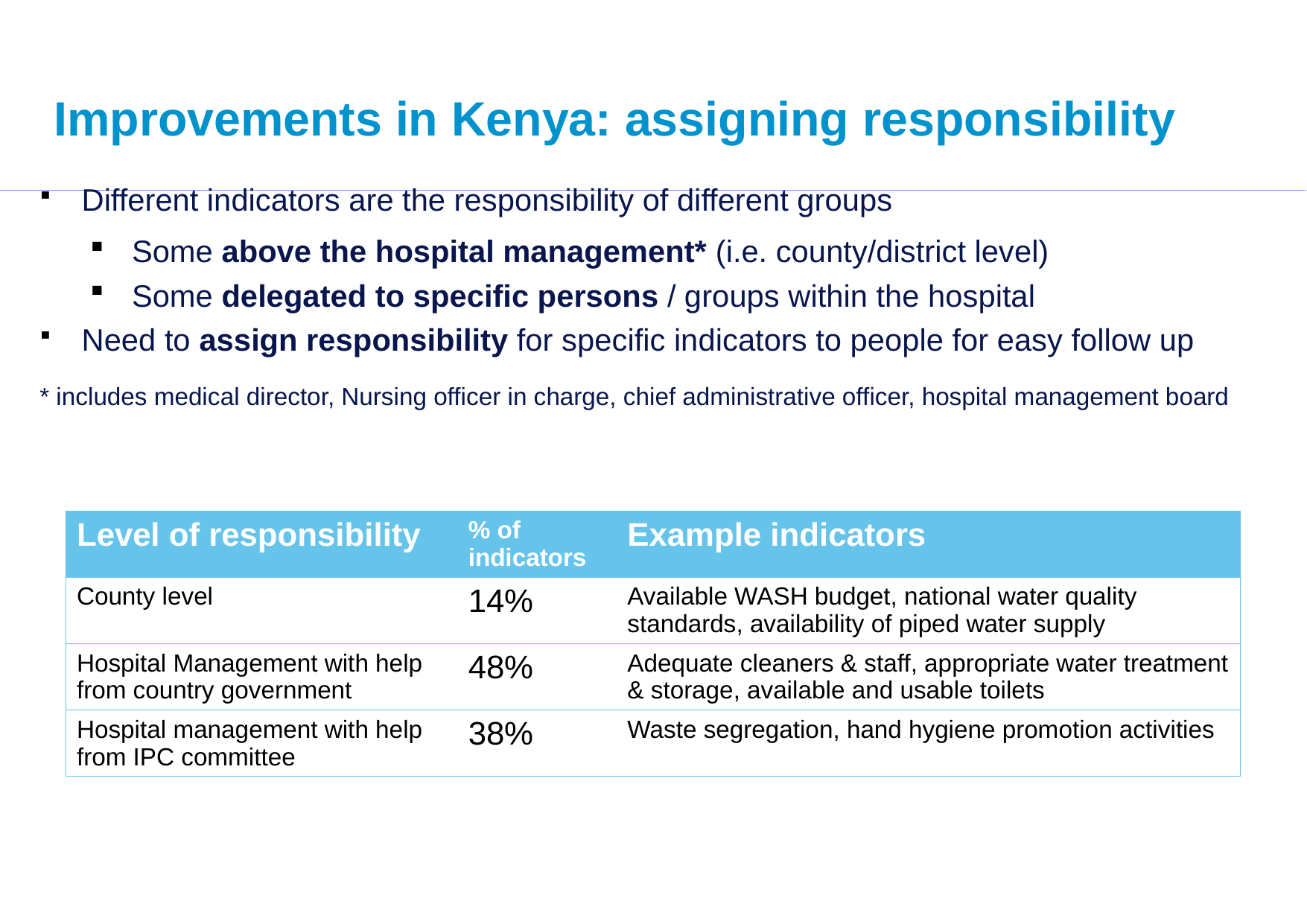

# Improvements in Kenya: assigning responsibility
Different indicators are the responsibility of different groups
Some above the hospital management* (i.e. county/district level)
Some delegated to specific persons / groups within the hospital
Need to assign responsibility for specific indicators to people for easy follow up
* includes medical director, Nursing officer in charge, chief administrative officer, hospital management board

| Level of responsibility | % of indicators | Example indicators |
| --- | --- | --- |
| County level | 14% | Available WASH budget, national water quality standards, availability of piped water supply |
| Hospital Management with help from country government | 48% | Adequate cleaners & staff, appropriate water treatment & storage, available and usable toilets |
| Hospital management with help from IPC committee | 38% | Waste segregation, hand hygiene promotion activities |